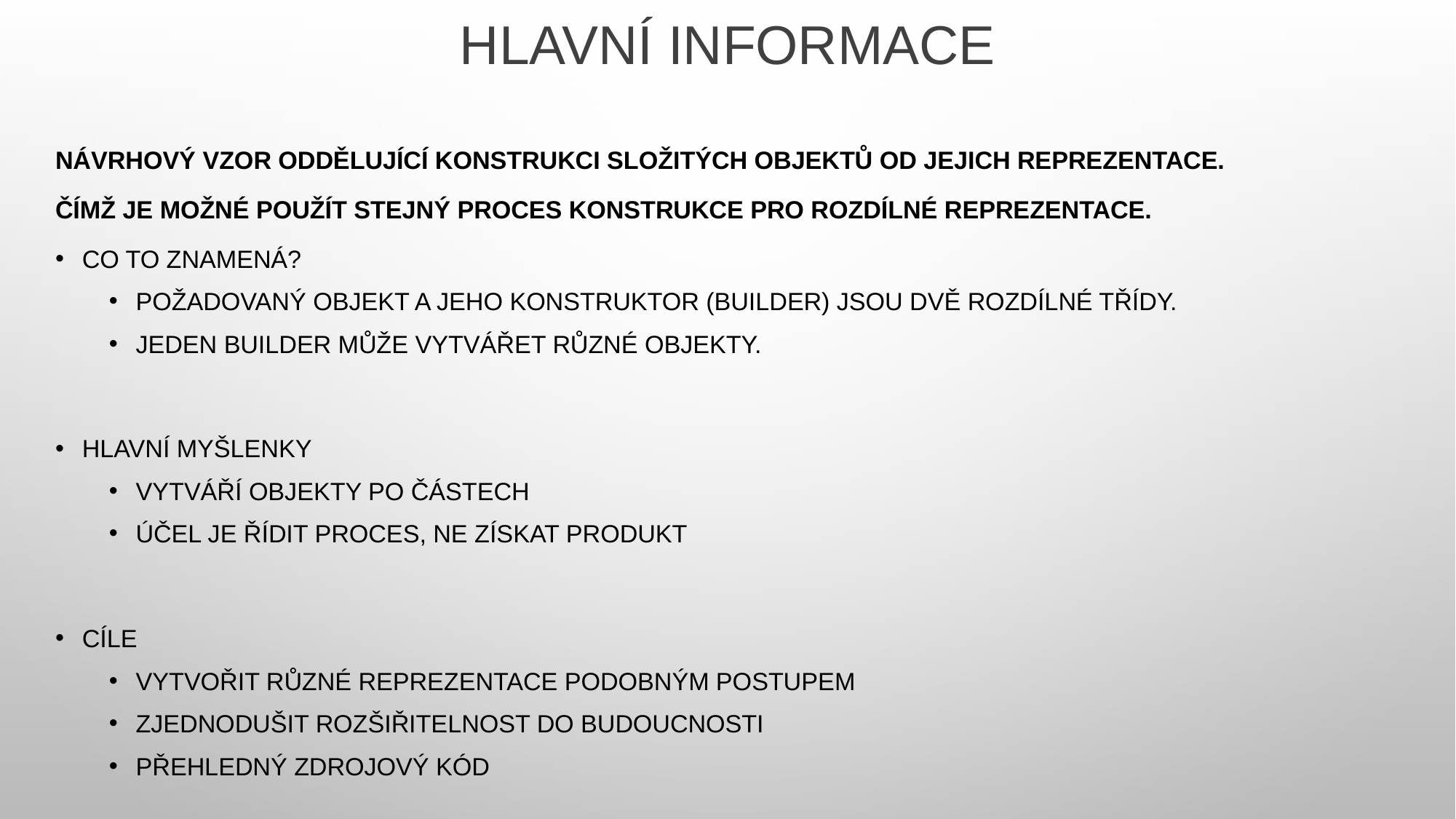

# Hlavní informace
Návrhový vzor oddělující konstrukci složitých objektů od jejich reprezentace.
Čímž je možné použít stejný proces konstrukce pro rozdílné reprezentace.
Co to znamená?
Požadovaný objekt a jeho konstruktor (builder) jsou dvě rozdílné třídy.
Jeden builder může vytvářet různé objekty.

Hlavní myšlenky
vytváří objekty po částech
účel je řídit proces, ne získat produkt

Cíle
vytvořit různé reprezentace podobným postupem
zjednodušit rozšiřitelnost do budoucnosti
přehledný zdrojový kód